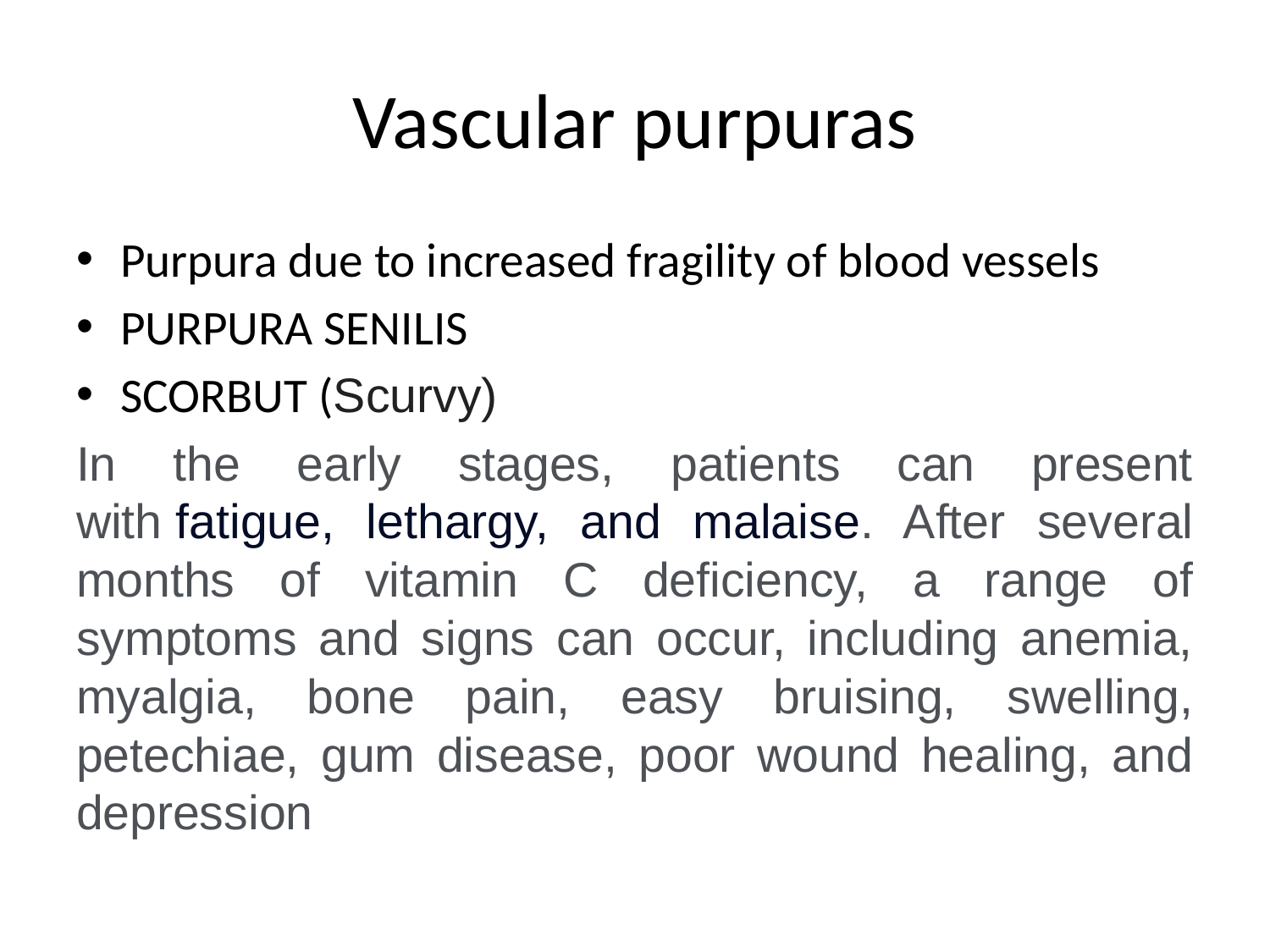

# Vascular purpuras
Purpura due to increased fragility of blood vessels
PURPURA SENILIS
SCORBUT (Scurvy)
In the early stages, patients can present with fatigue, lethargy, and malaise. After several months of vitamin C deficiency, a range of symptoms and signs can occur, including anemia, myalgia, bone pain, easy bruising, swelling, petechiae, gum disease, poor wound healing, and depression